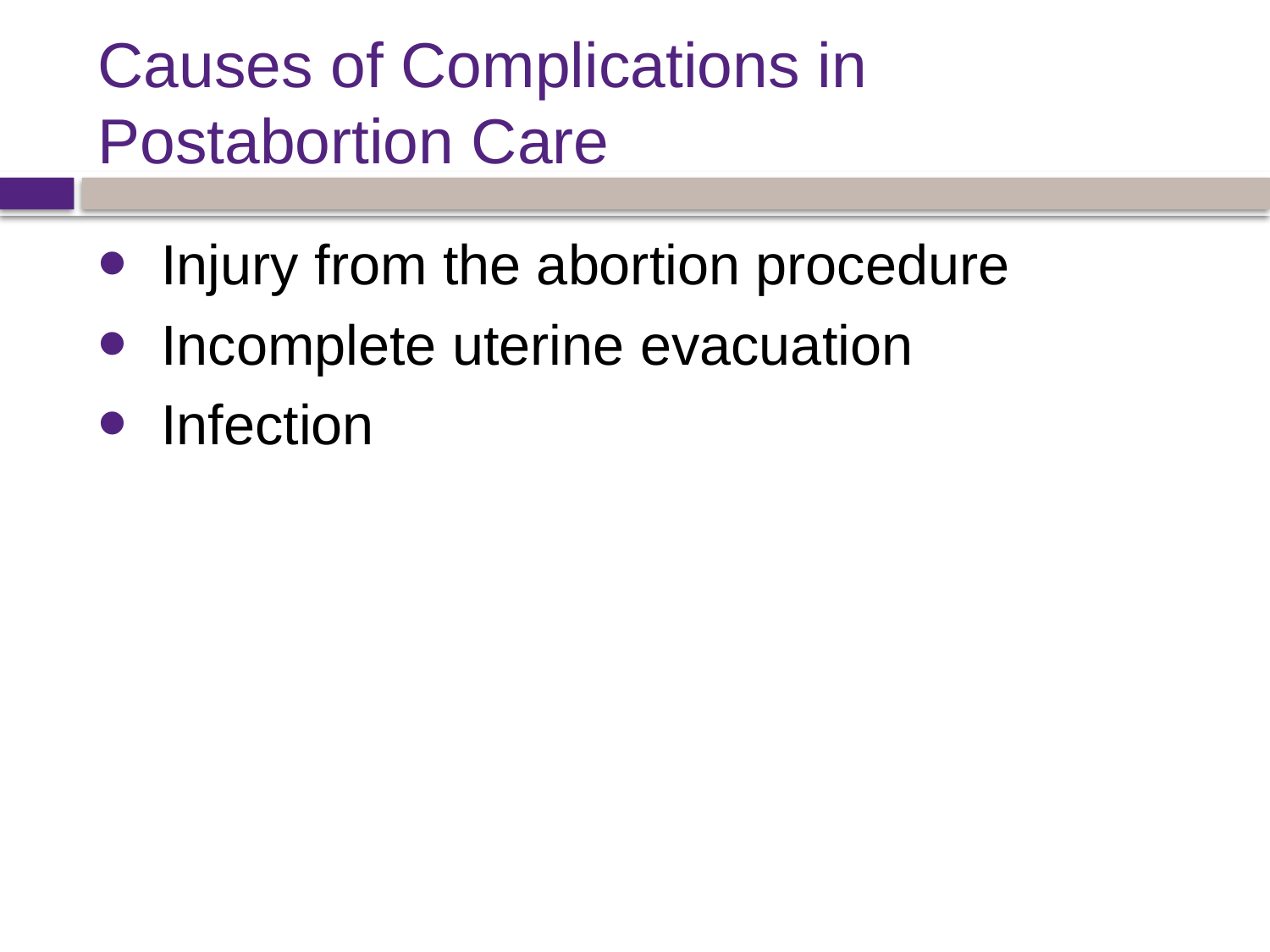

# Causes of Complications in Postabortion Care
Injury from the abortion procedure
Incomplete uterine evacuation
Infection